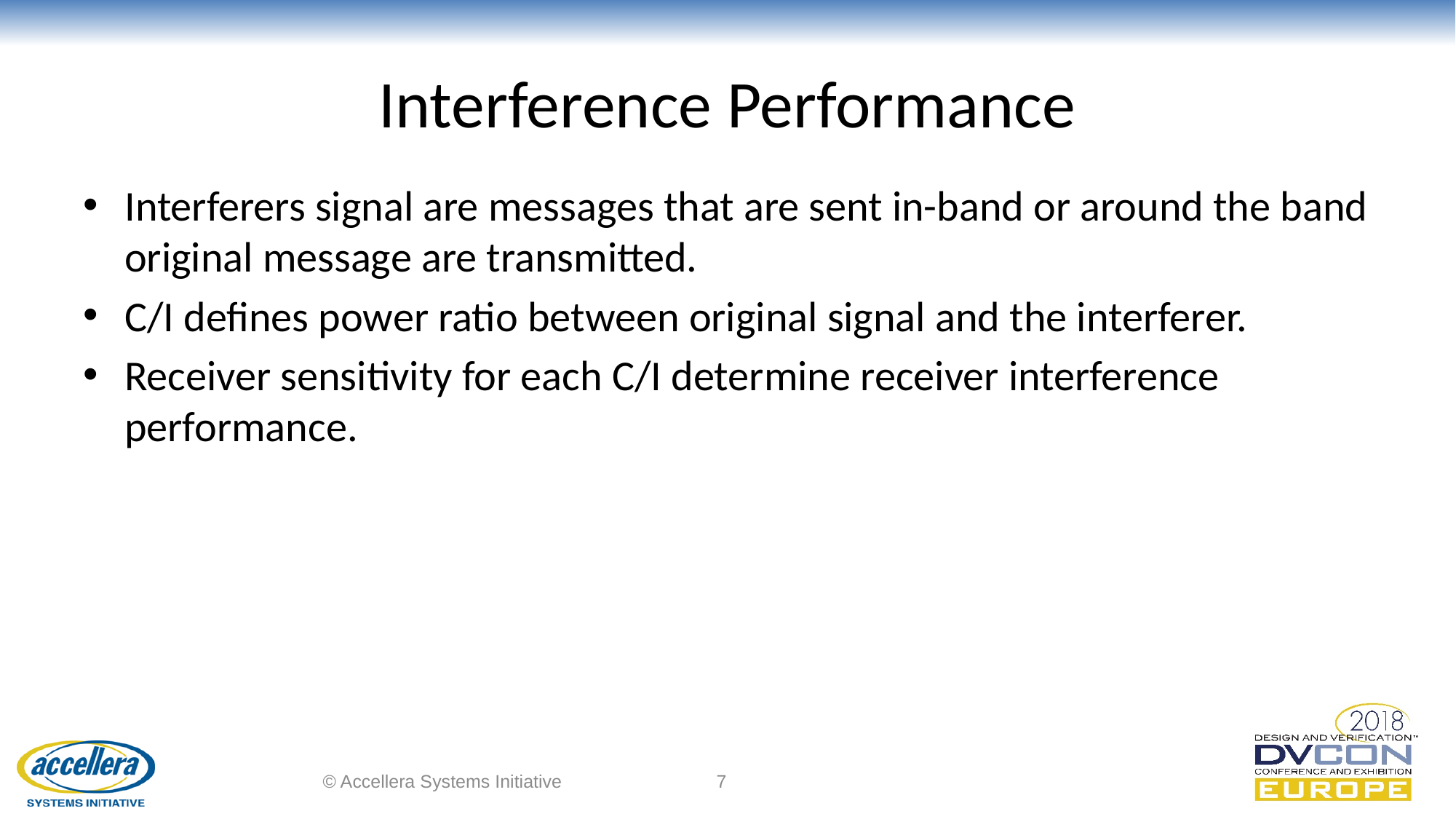

# Interference Performance
Interferers signal are messages that are sent in-band or around the band original message are transmitted.
C/I defines power ratio between original signal and the interferer.
Receiver sensitivity for each C/I determine receiver interference performance.

© Accellera Systems Initiative
7